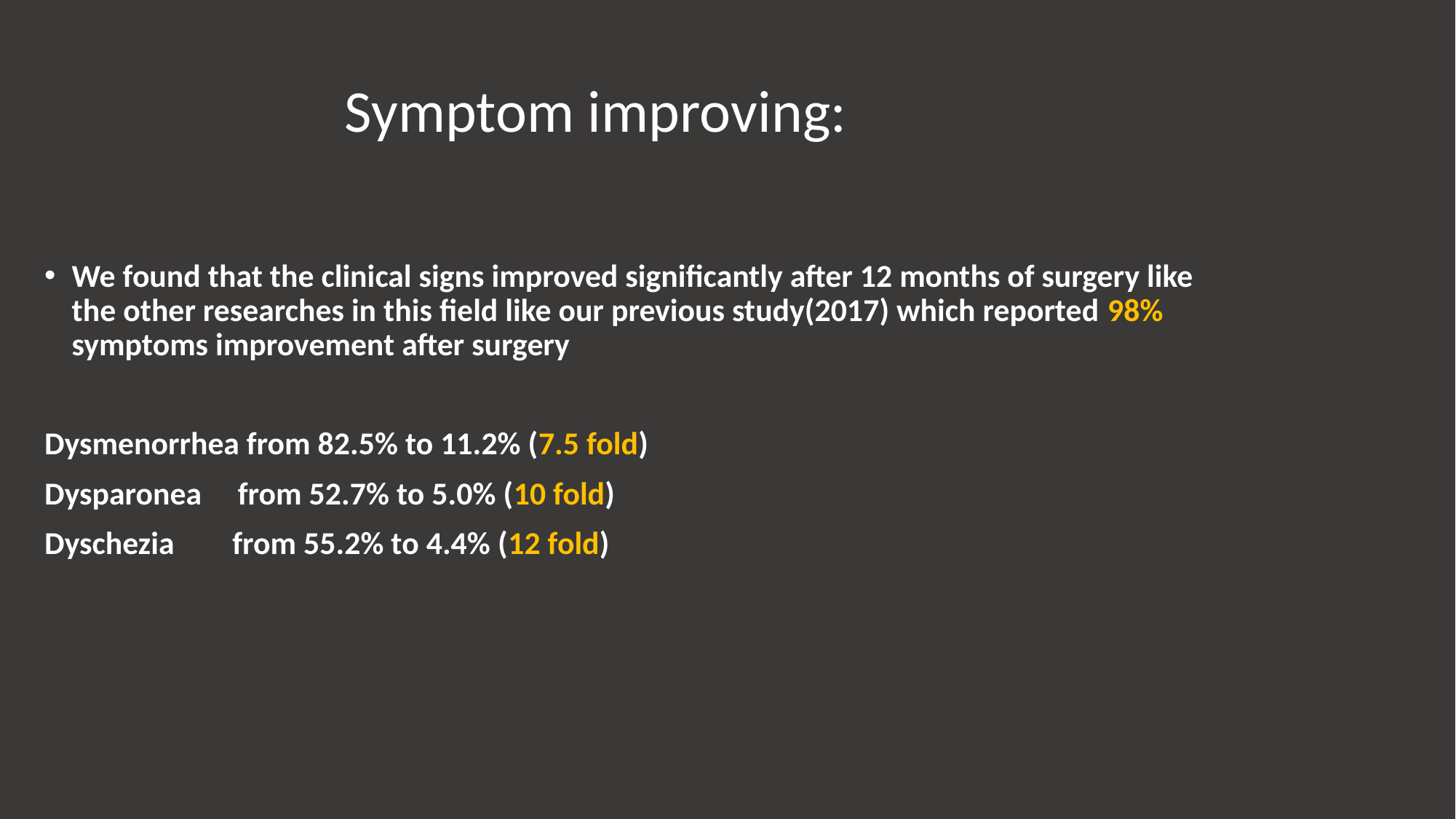

# Symptom improving:

We found that the clinical signs improved significantly after 12 months of surgery like the other researches in this field like our previous study(2017) which reported 98% symptoms improvement after surgery

Dysmenorrhea from 82.5% to 11.2% (7.5 fold)
Dysparonea     from 52.7% to 5.0% (10 fold)
Dyschezia        from 55.2% to 4.4% (12 fold)